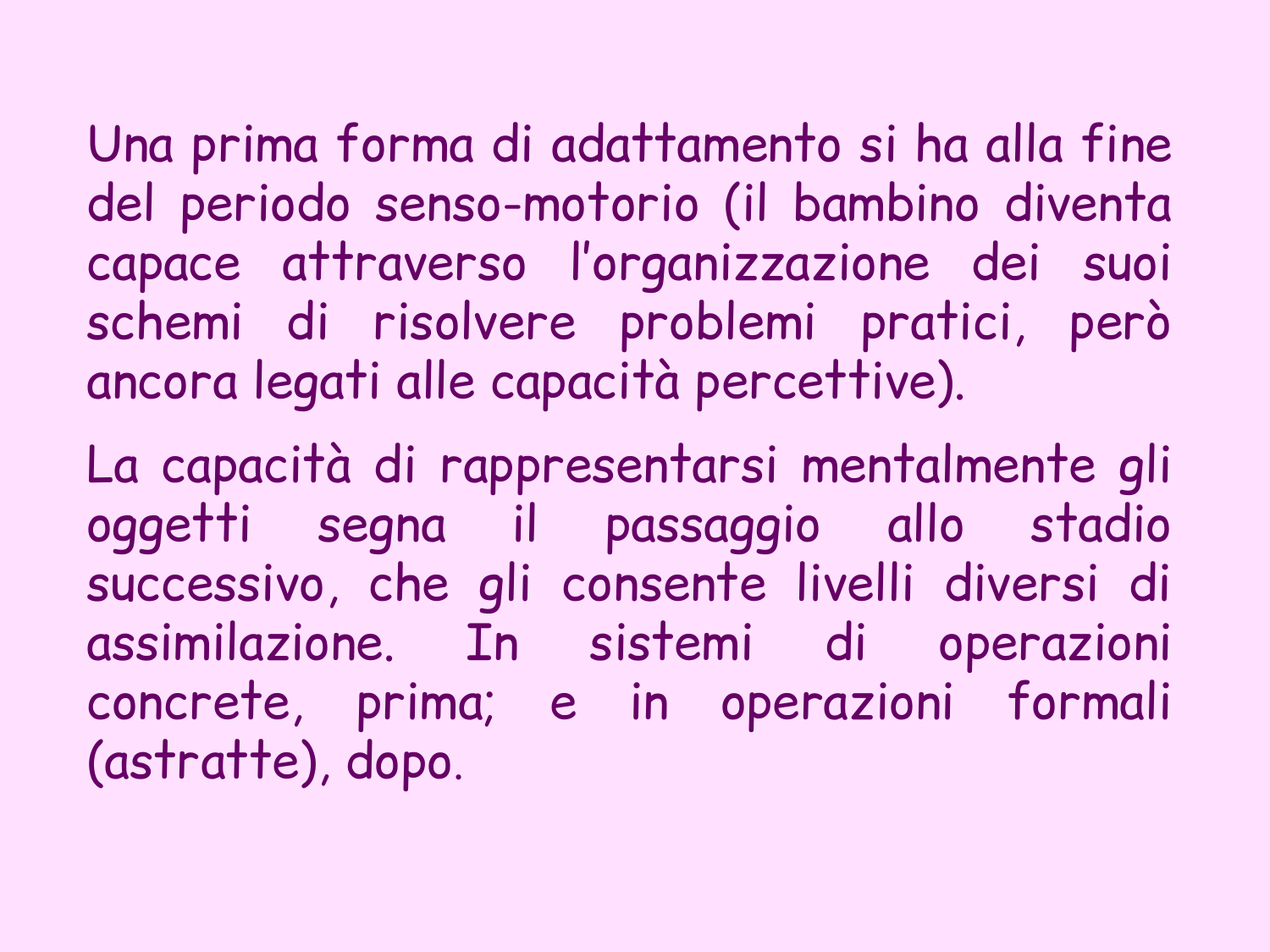

Una prima forma di adattamento si ha alla fine del periodo senso-motorio (il bambino diventa capace attraverso l’organizzazione dei suoi schemi di risolvere problemi pratici, però ancora legati alle capacità percettive).
La capacità di rappresentarsi mentalmente gli oggetti segna il passaggio allo stadio successivo, che gli consente livelli diversi di assimilazione. In sistemi di operazioni concrete, prima; e in operazioni formali (astratte), dopo.